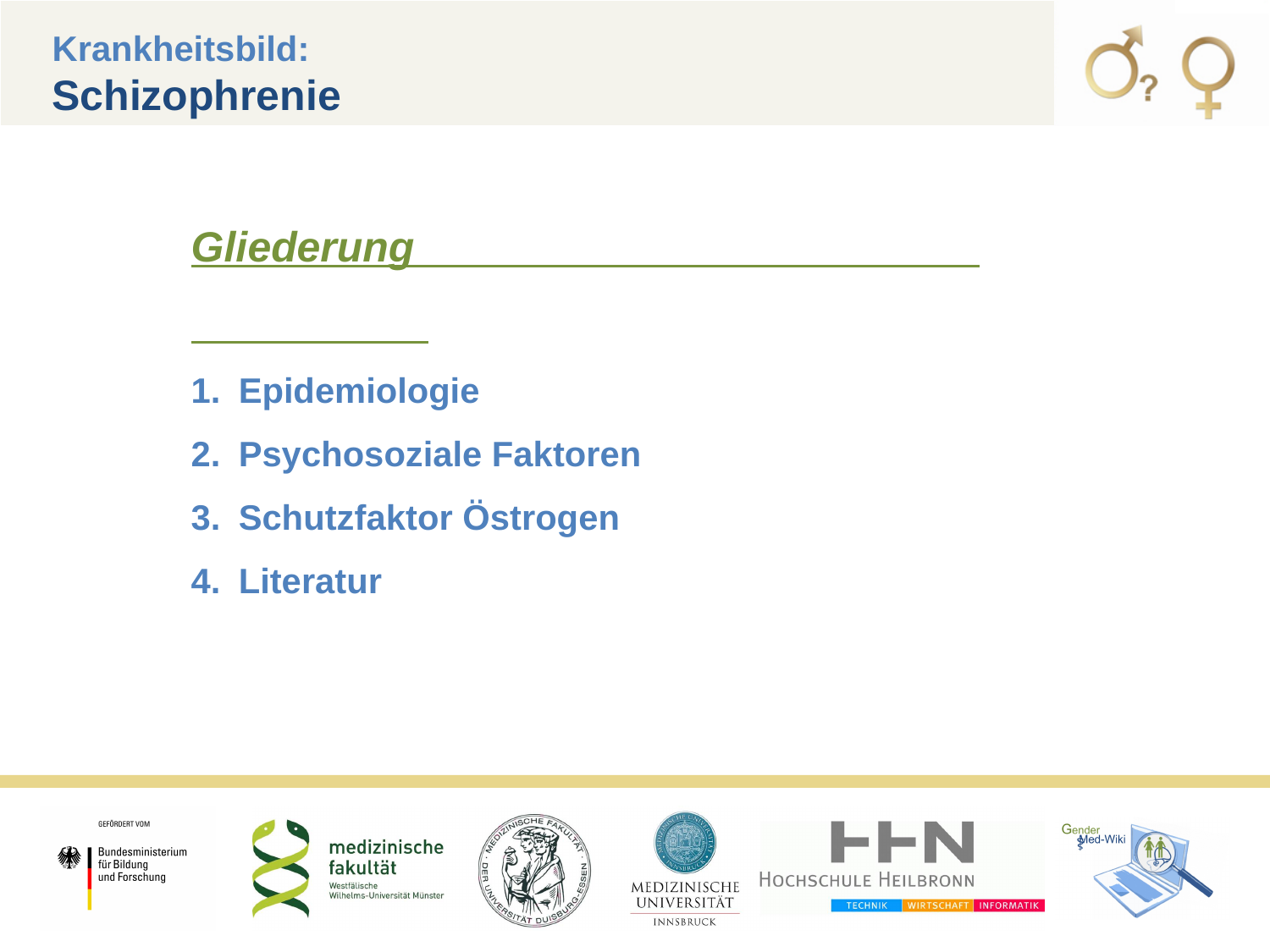

Krankheitsbild:
Schizophrenie
Gliederung _________________
Epidemiologie
Psychosoziale Faktoren
Schutzfaktor Östrogen
Literatur